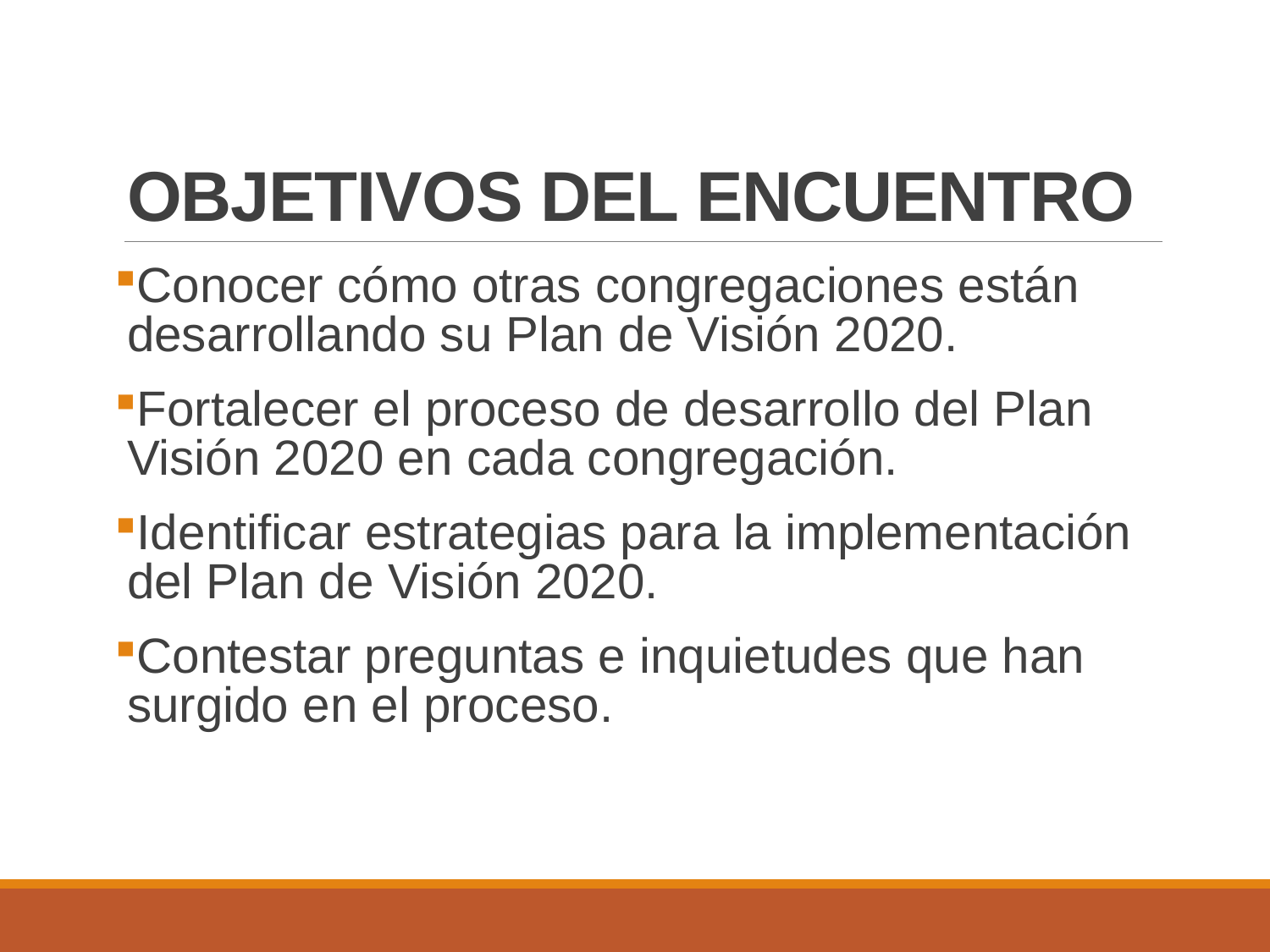

# OBJETIVOS DEL ENCUENTRO
Conocer cómo otras congregaciones están desarrollando su Plan de Visión 2020.
Fortalecer el proceso de desarrollo del Plan Visión 2020 en cada congregación.
Identificar estrategias para la implementación del Plan de Visión 2020.
Contestar preguntas e inquietudes que han surgido en el proceso.